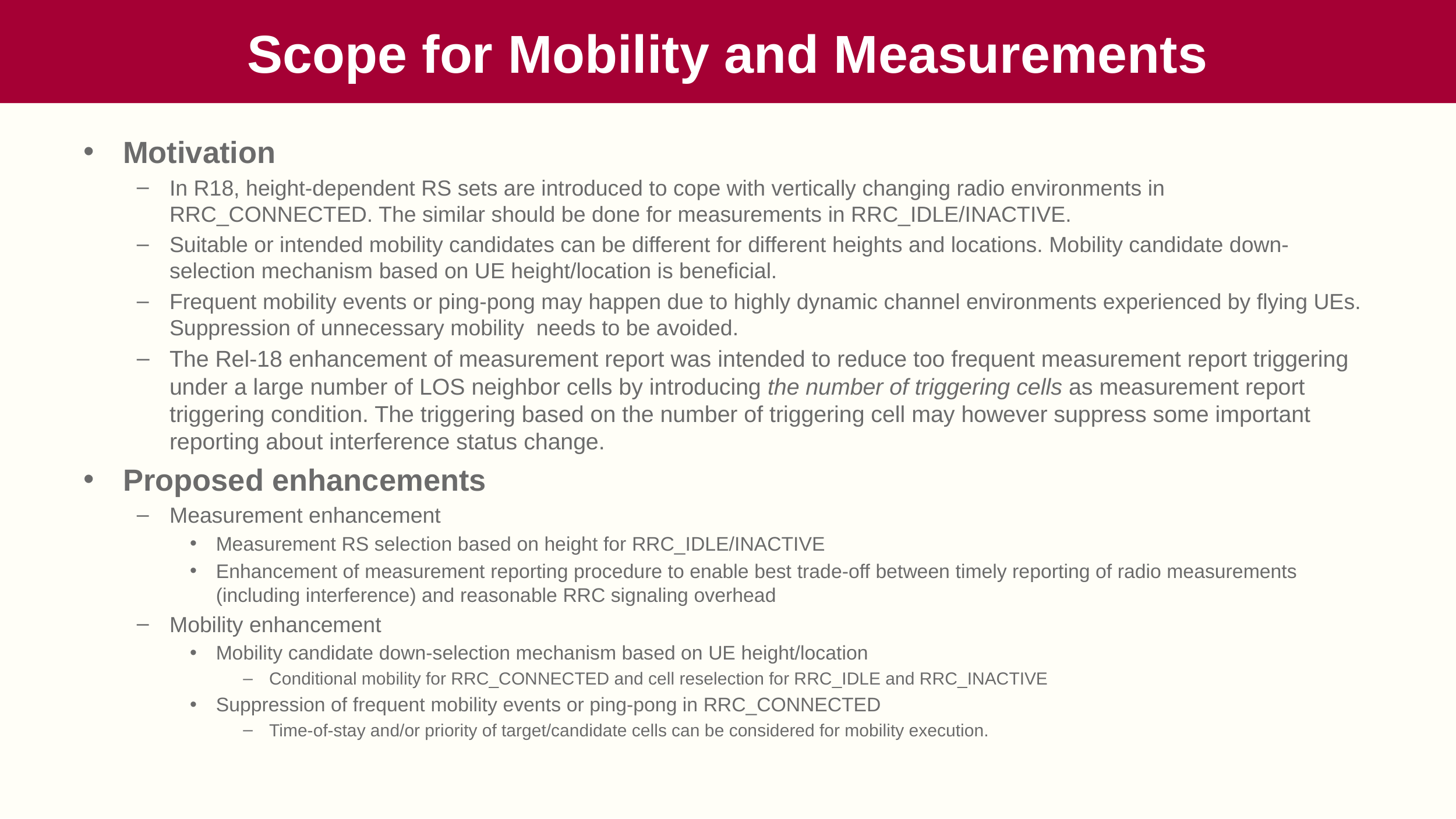

# Scope for Mobility and Measurements
Motivation
In R18, height-dependent RS sets are introduced to cope with vertically changing radio environments in RRC_CONNECTED. The similar should be done for measurements in RRC_IDLE/INACTIVE.
Suitable or intended mobility candidates can be different for different heights and locations. Mobility candidate down-selection mechanism based on UE height/location is beneficial.
Frequent mobility events or ping-pong may happen due to highly dynamic channel environments experienced by flying UEs. Suppression of unnecessary mobility  needs to be avoided.
The Rel-18 enhancement of measurement report was intended to reduce too frequent measurement report triggering under a large number of LOS neighbor cells by introducing the number of triggering cells as measurement report triggering condition. The triggering based on the number of triggering cell may however suppress some important reporting about interference status change.
Proposed enhancements
Measurement enhancement
Measurement RS selection based on height for RRC_IDLE/INACTIVE
Enhancement of measurement reporting procedure to enable best trade-off between timely reporting of radio measurements (including interference) and reasonable RRC signaling overhead
Mobility enhancement
Mobility candidate down-selection mechanism based on UE height/location
Conditional mobility for RRC_CONNECTED and cell reselection for RRC_IDLE and RRC_INACTIVE
Suppression of frequent mobility events or ping-pong in RRC_CONNECTED
Time-of-stay and/or priority of target/candidate cells can be considered for mobility execution.